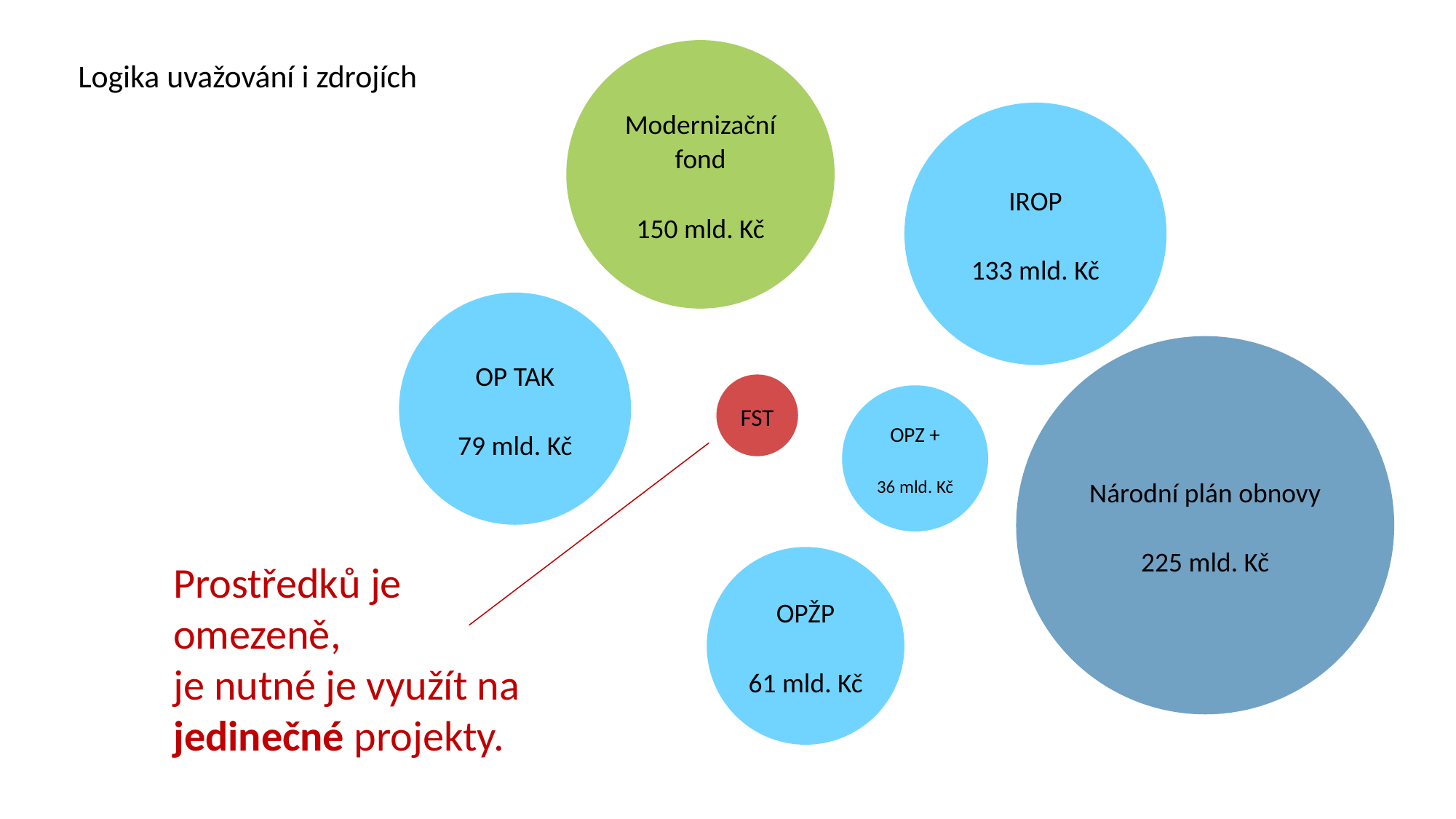

Modernizační fond

150 mld. Kč
OP TAK

79 mld. Kč
FST
OPŽP

61 mld. Kč
IROP

133 mld. Kč
Národní plán obnovy

225 mld. Kč
OPZ +

36 mld. Kč
Logika uvažování i zdrojích
Prostředků je omezeně,
je nutné je využít na jedinečné projekty.